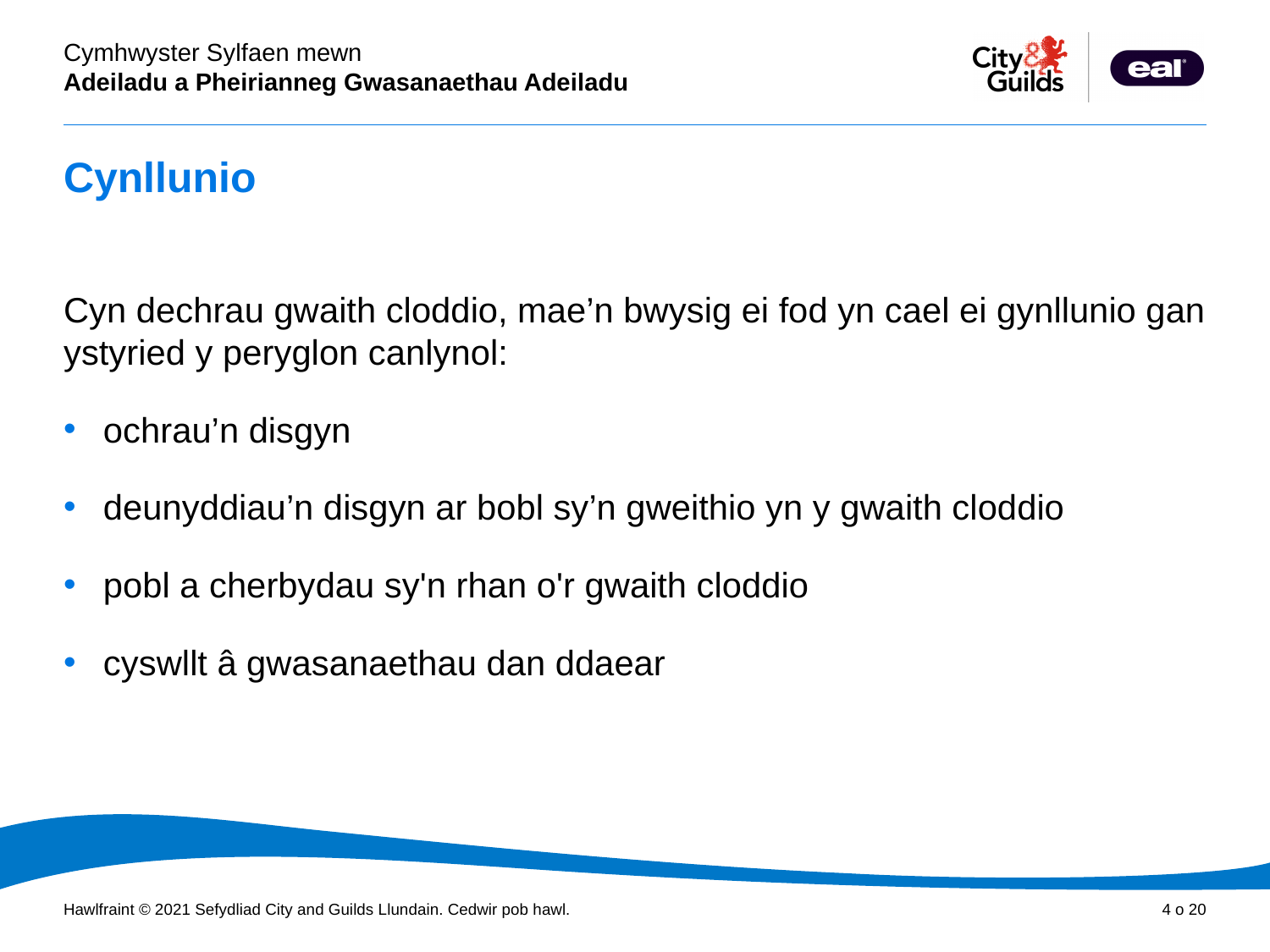

# Cynllunio

Cyn dechrau gwaith cloddio, mae’n bwysig ei fod yn cael ei gynllunio gan ystyried y peryglon canlynol:
ochrau’n disgyn
deunyddiau’n disgyn ar bobl sy’n gweithio yn y gwaith cloddio
pobl a cherbydau sy'n rhan o'r gwaith cloddio
cyswllt â gwasanaethau dan ddaear